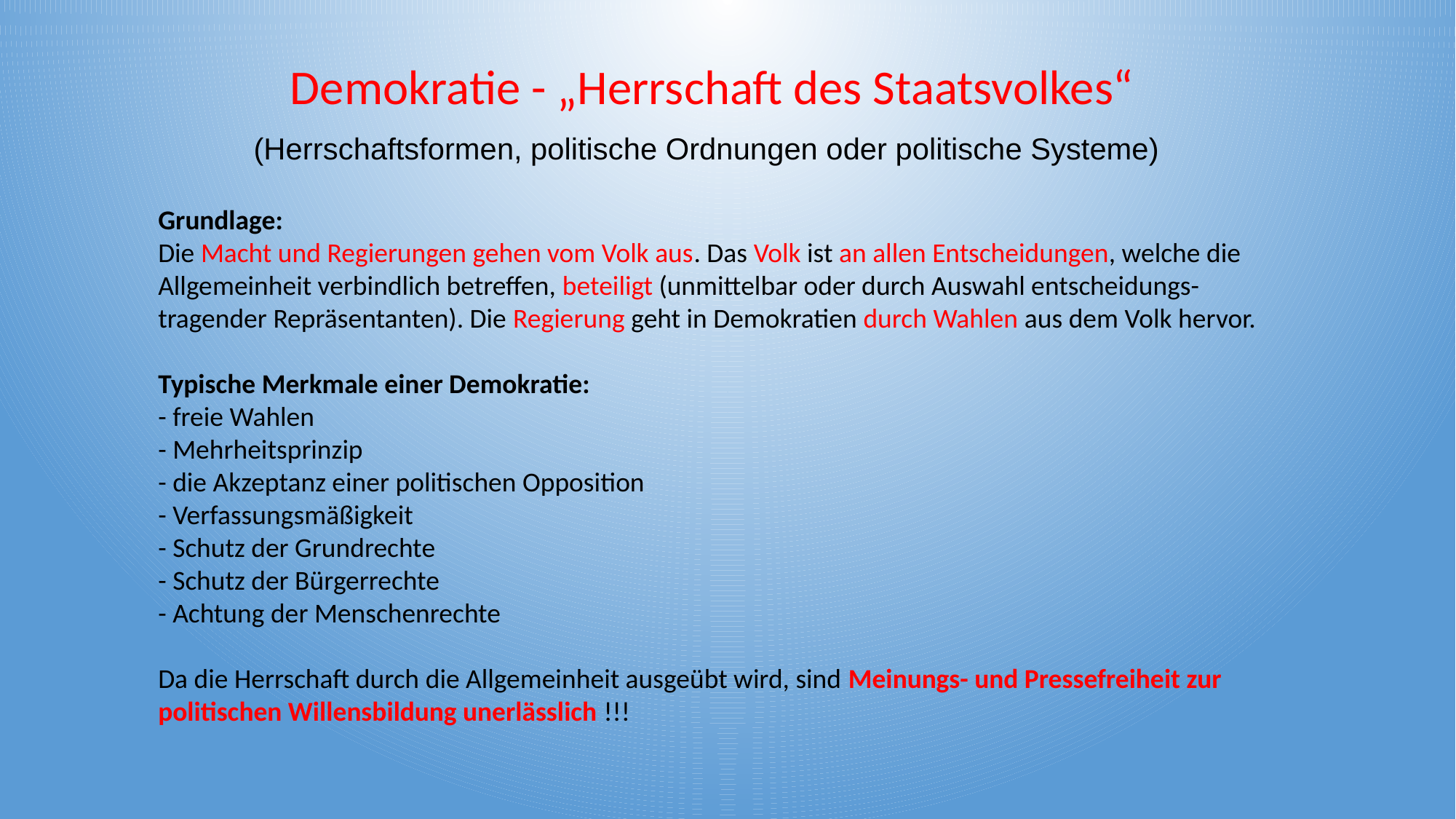

Demokratie - „Herrschaft des Staatsvolkes“
(Herrschaftsformen, politische Ordnungen oder politische Systeme)

Grundlage:
Die Macht und Regierungen gehen vom Volk aus. Das Volk ist an allen Entscheidungen, welche die Allgemeinheit verbindlich betreffen, beteiligt (unmittelbar oder durch Auswahl entscheidungs-
tragender Repräsentanten). Die Regierung geht in Demokratien durch Wahlen aus dem Volk hervor.

Typische Merkmale einer Demokratie:
- freie Wahlen
- Mehrheitsprinzip
- die Akzeptanz einer politischen Opposition
- Verfassungsmäßigkeit
- Schutz der Grundrechte
- Schutz der Bürgerrechte
- Achtung der Menschenrechte

Da die Herrschaft durch die Allgemeinheit ausgeübt wird, sind Meinungs- und Pressefreiheit zur politischen Willensbildung unerlässlich !!!